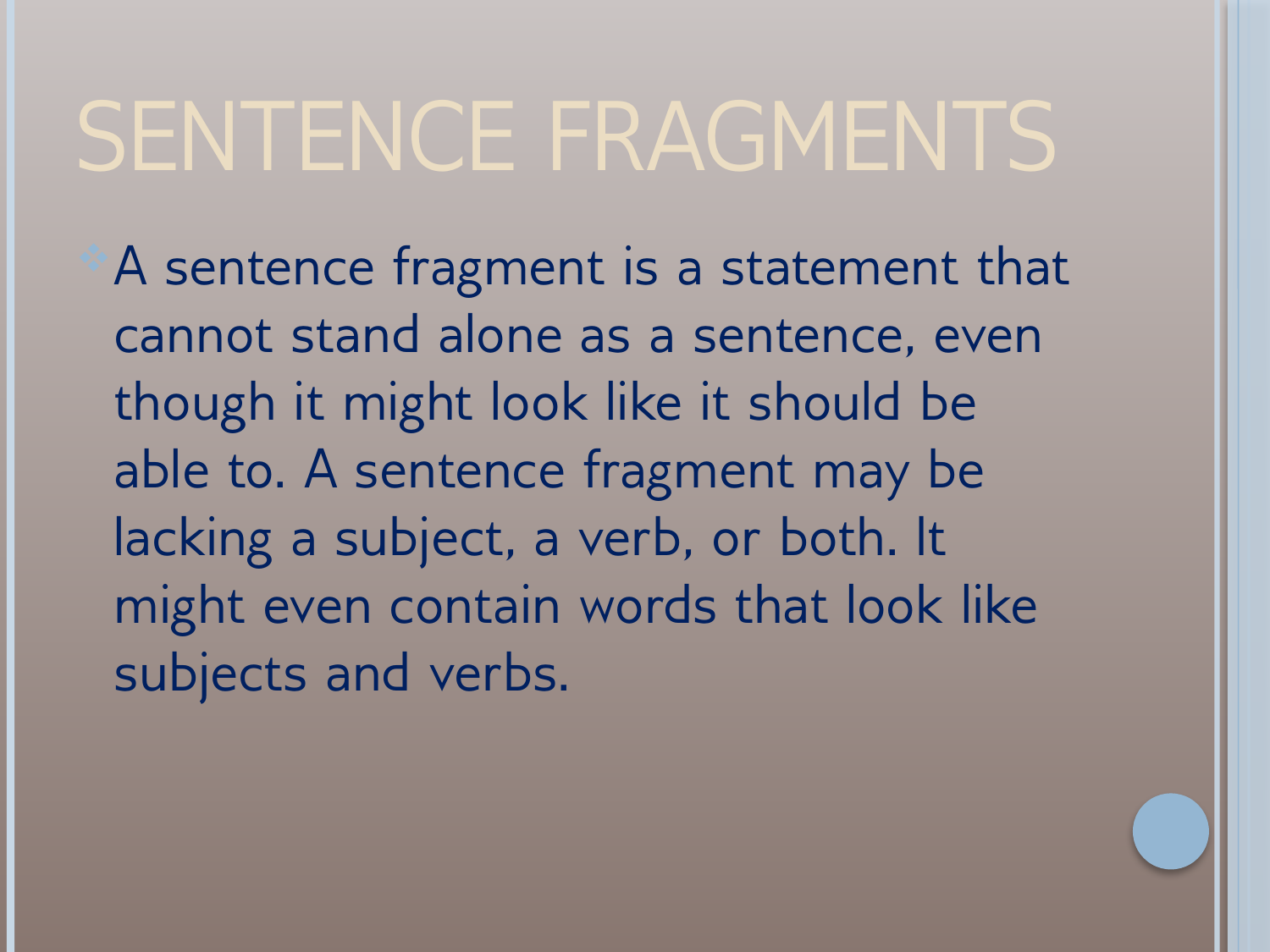

# Sentence fragments
A sentence fragment is a statement that cannot stand alone as a sentence, even though it might look like it should be able to. A sentence fragment may be lacking a subject, a verb, or both. It might even contain words that look like subjects and verbs.